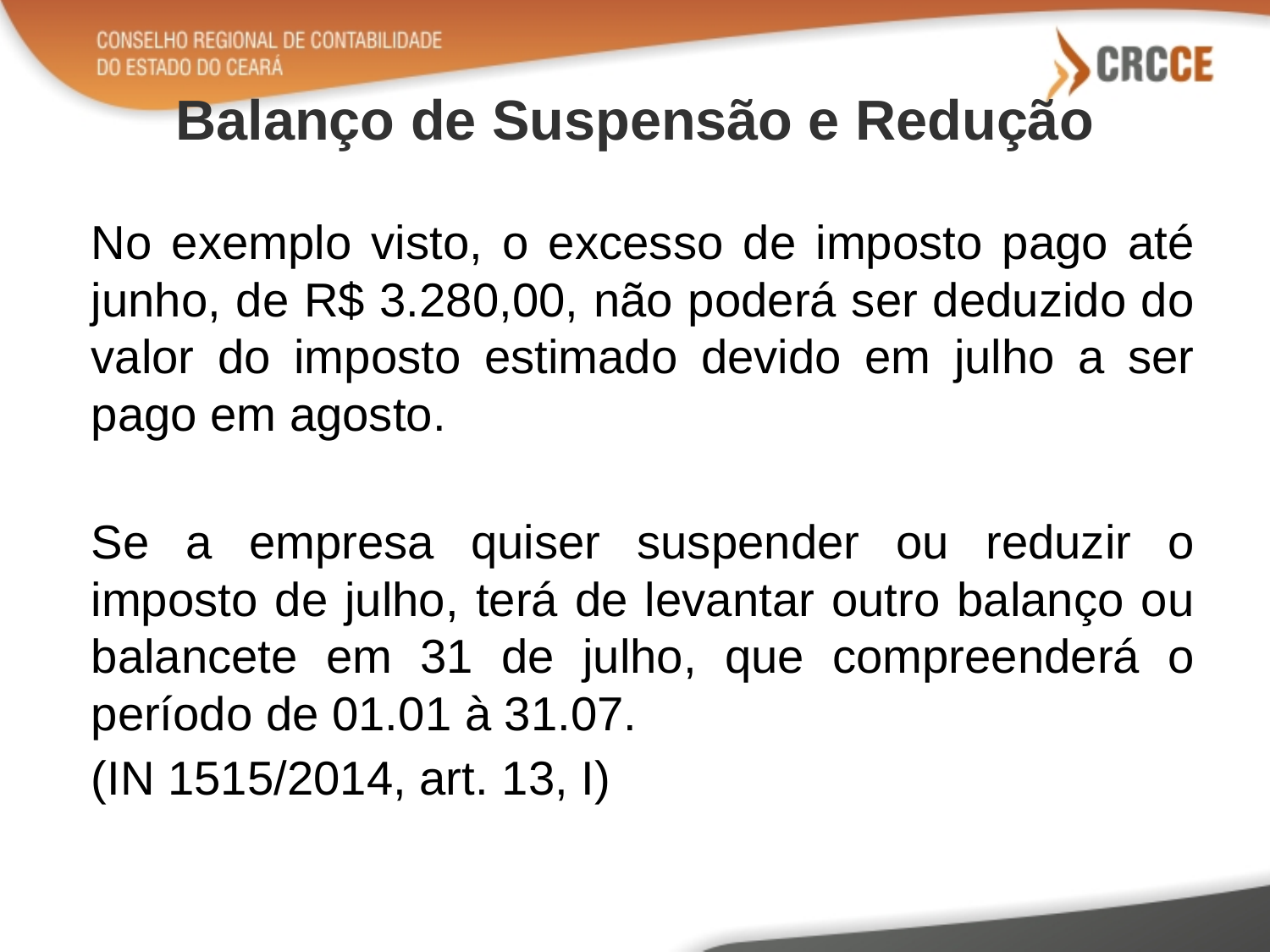

# Balanço de Suspensão e Redução
No exemplo visto, o excesso de imposto pago até junho, de R$ 3.280,00, não poderá ser deduzido do valor do imposto estimado devido em julho a ser pago em agosto.

Se a empresa quiser suspender ou reduzir o imposto de julho, terá de levantar outro balanço ou balancete em 31 de julho, que compreenderá o período de 01.01 à 31.07.
(IN 1515/2014, art. 13, I)